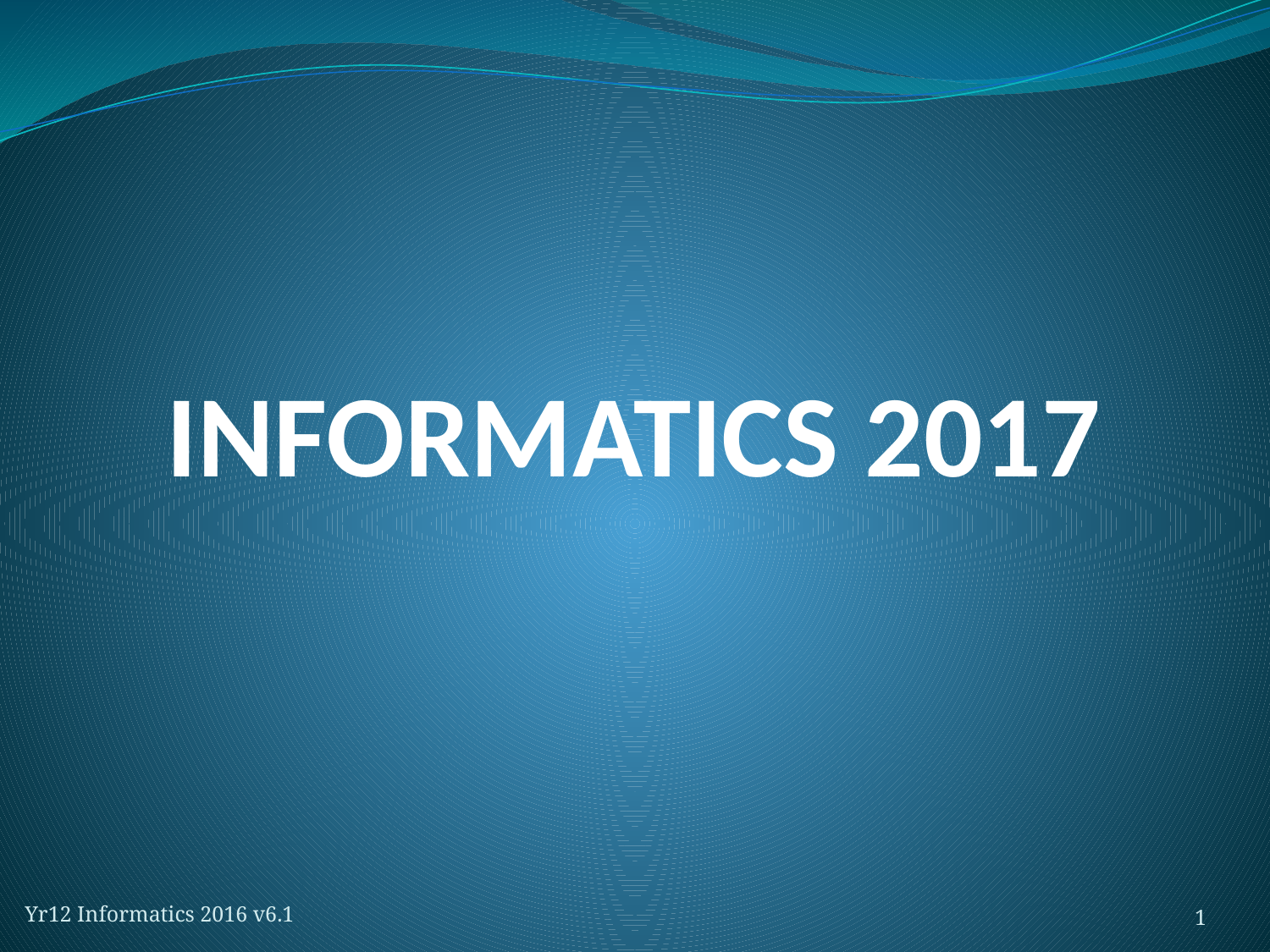

# INFORMATICS 2017
Yr12 Informatics 2016 v6.1
1